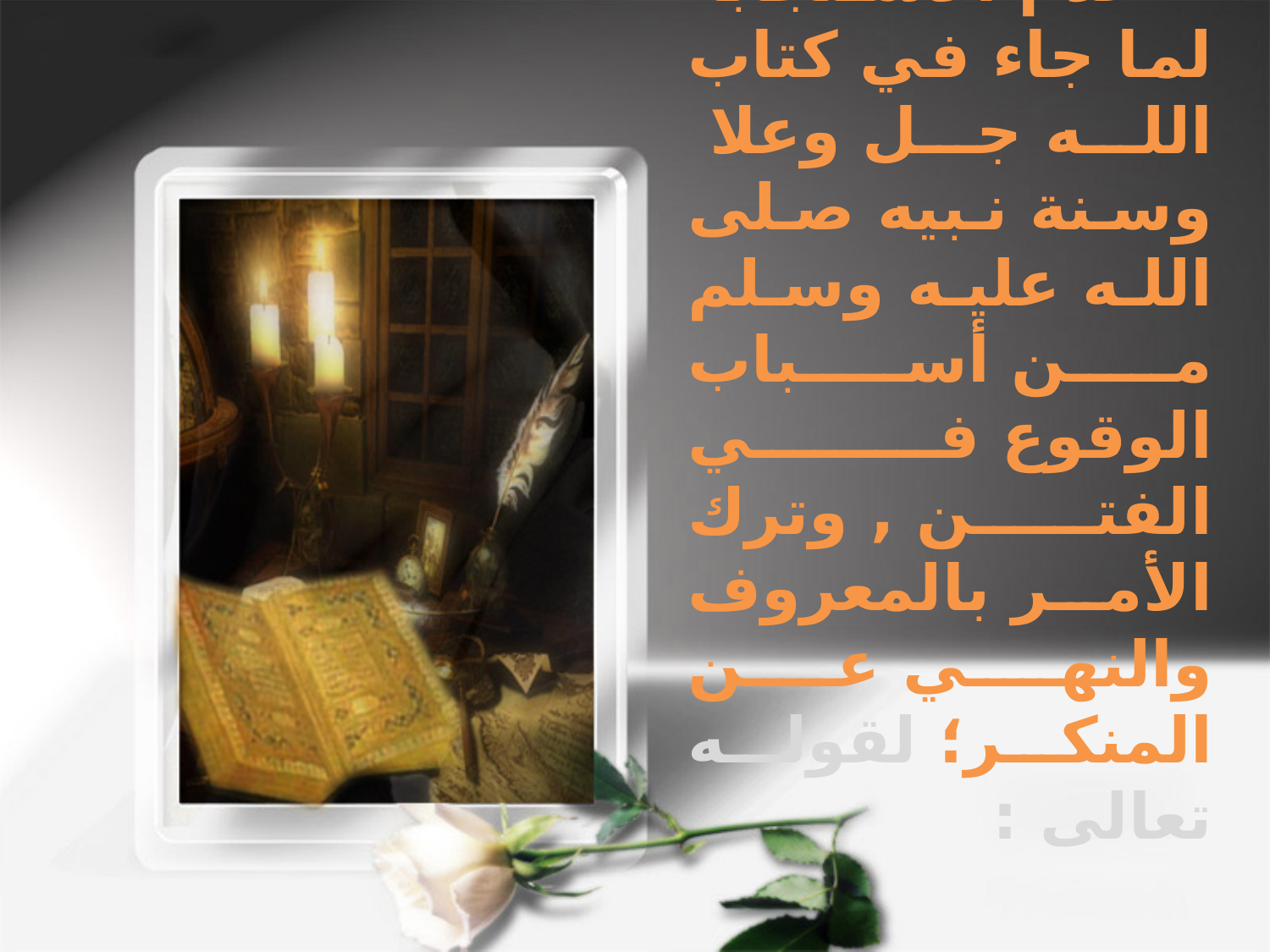

**عدم الاستجابة لما جاء في كتاب الله جل وعلا  وسنة نبيه صلى الله عليه وسلم من أسباب الوقوع في الفتن , وترك الأمر بالمعروف والنهي عن المنكر؛ لقوله تعالى :